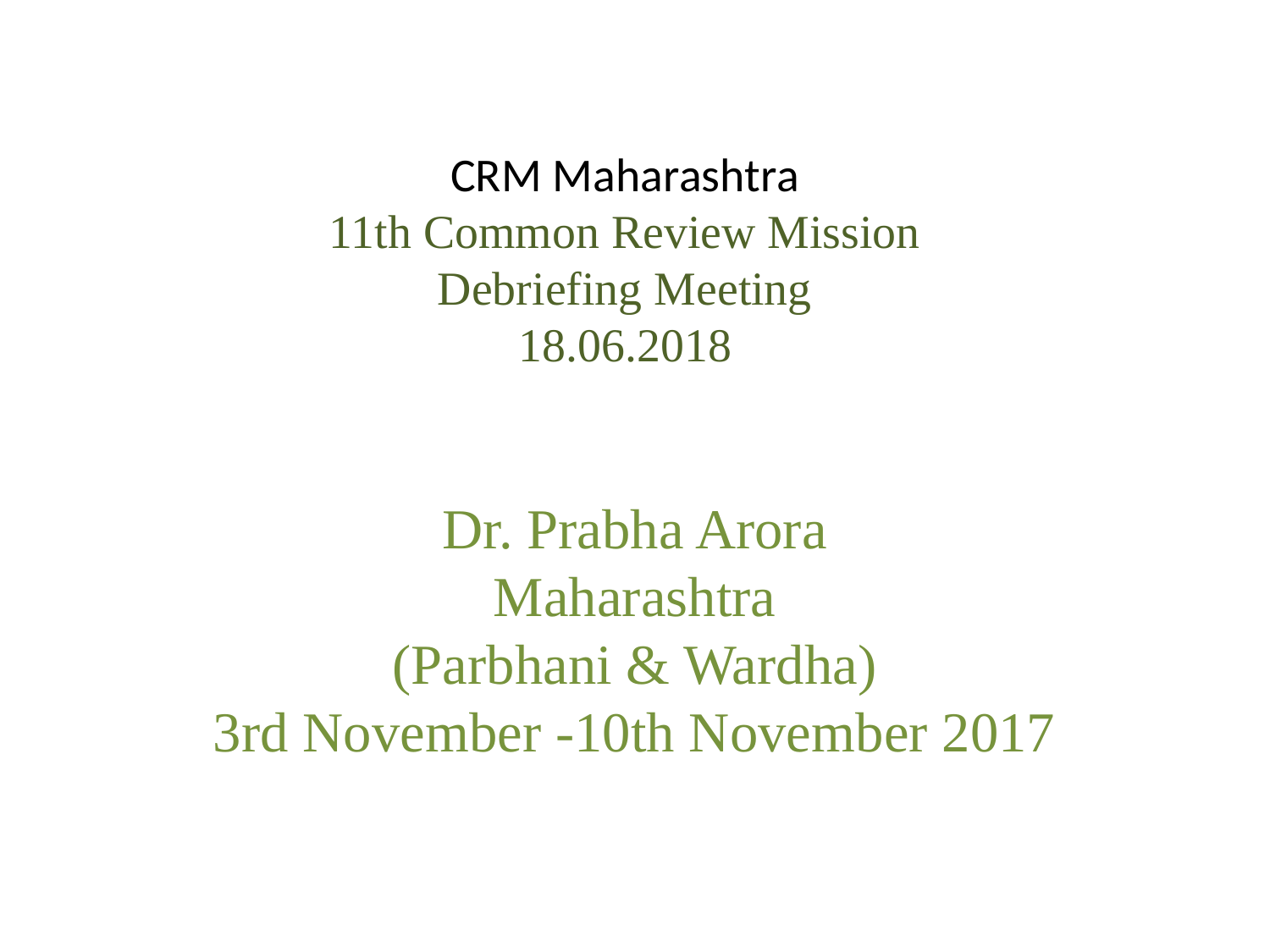

# CRM Maharashtra 11th Common Review Mission Debriefing Meeting 18.06.2018
Dr. Prabha Arora
Maharashtra
(Parbhani & Wardha)
3rd November -10th November 2017